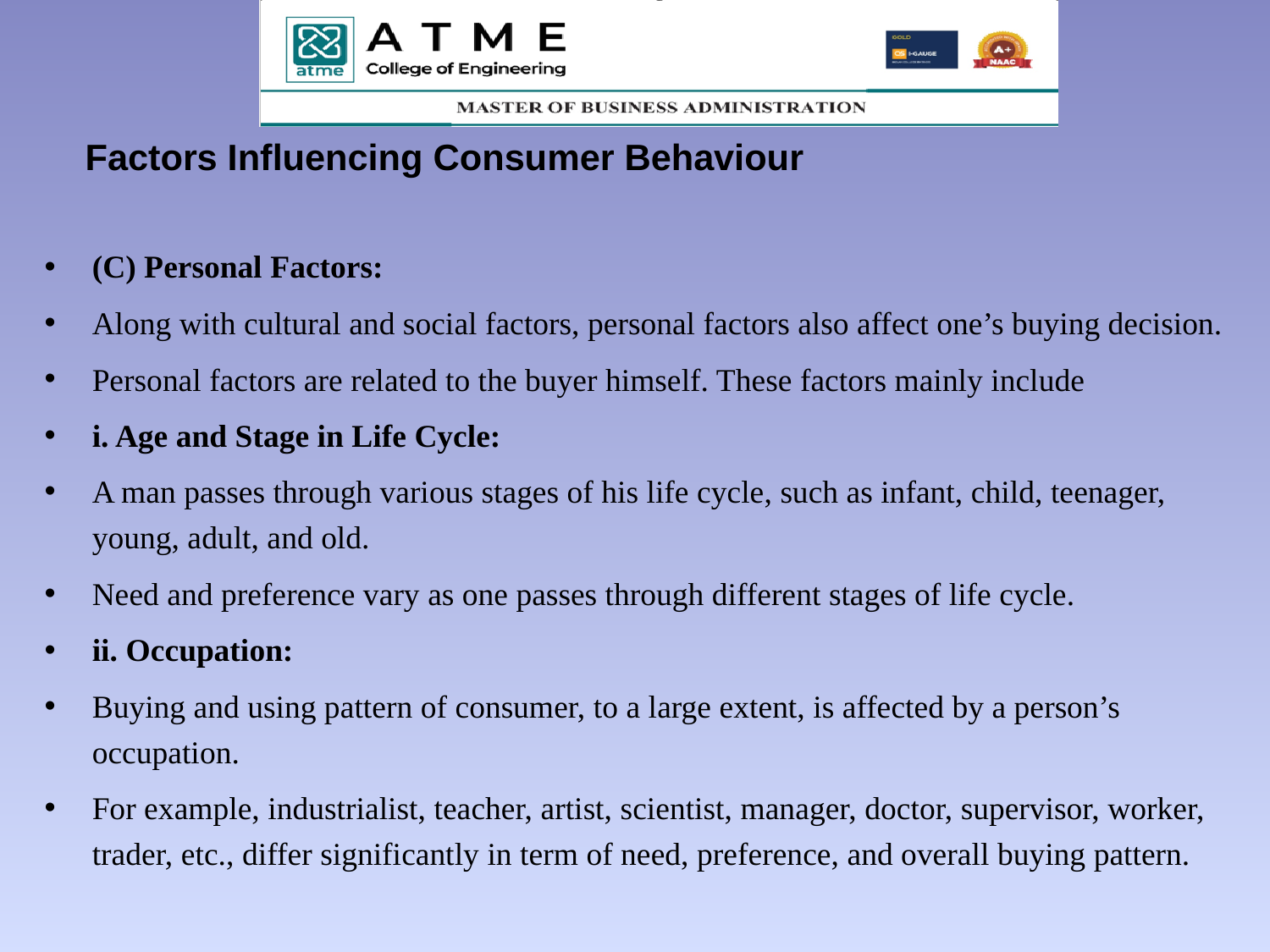

# Factors Influencing Consumer Behaviour
(C) Personal Factors:
Along with cultural and social factors, personal factors also affect one’s buying decision.
Personal factors are related to the buyer himself. These factors mainly include
i. Age and Stage in Life Cycle:
A man passes through various stages of his life cycle, such as infant, child, teenager, young, adult, and old.
Need and preference vary as one passes through different stages of life cycle.
ii. Occupation:
Buying and using pattern of consumer, to a large extent, is affected by a person’s occupation.
For example, industrialist, teacher, artist, scientist, manager, doctor, supervisor, worker, trader, etc., differ significantly in term of need, preference, and overall buying pattern.